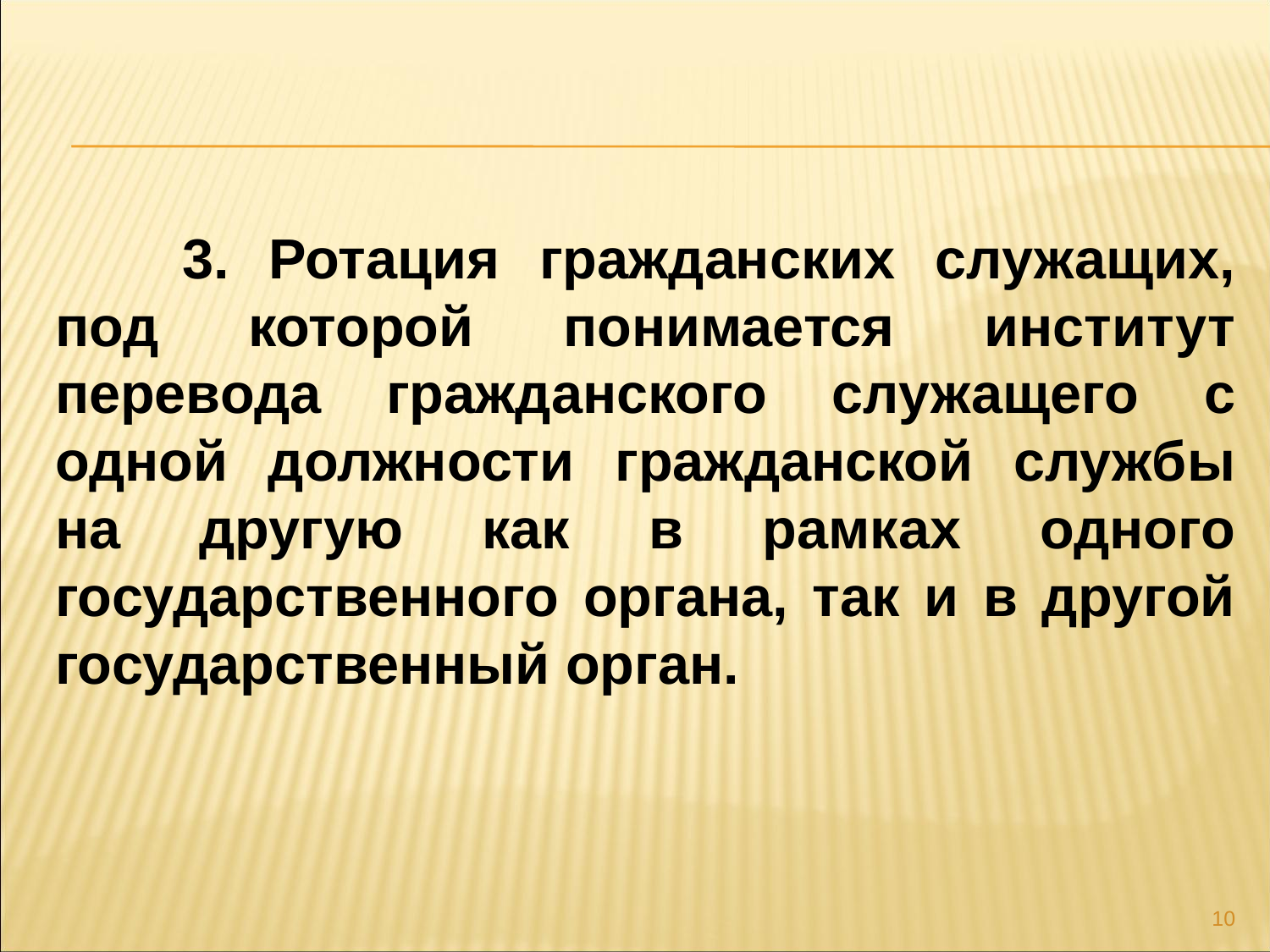

3. Ротация гражданских служащих, под которой понимается институт перевода гражданского служащего с одной должности гражданской службы на другую как в рамках одного государственного органа, так и в другой государственный орган.
10